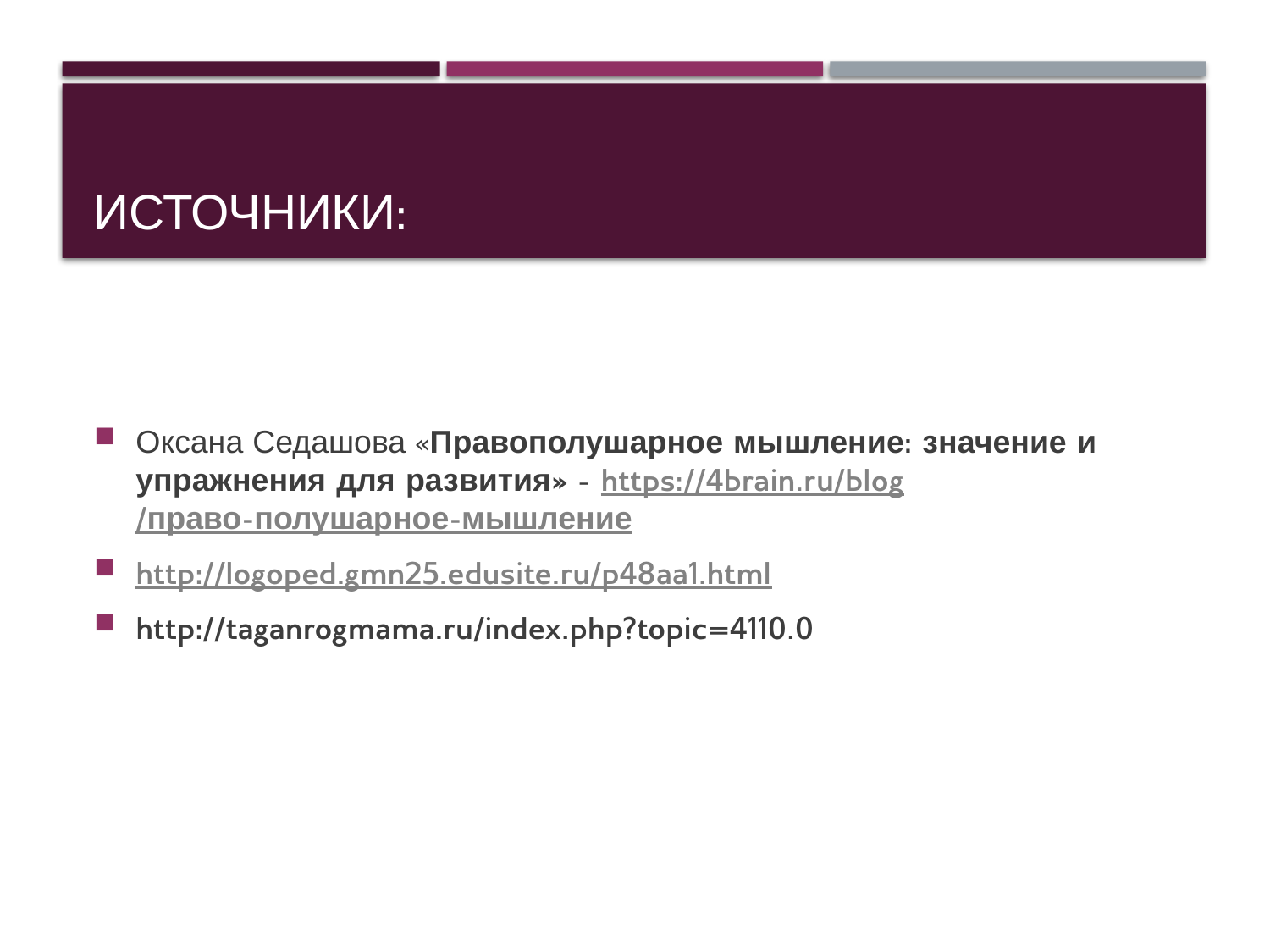

# Источники:
Оксана Седашова «Правополушарное мышление: значение и упражнения для развития» - https://4brain.ru/blog/право-полушарное-мышление
http://logoped.gmn25.edusite.ru/p48aa1.html
http://taganrogmama.ru/index.php?topic=4110.0